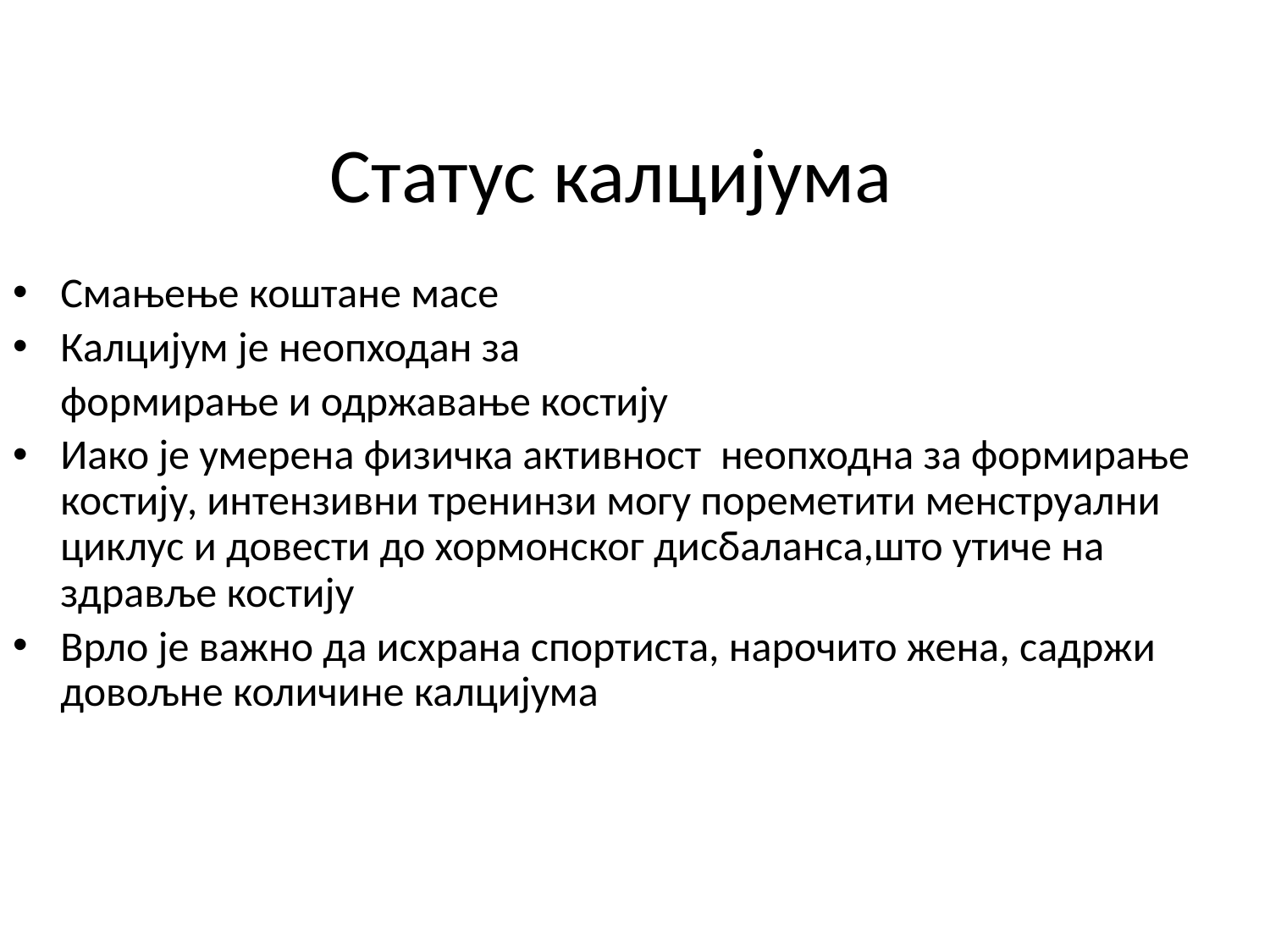

Статус калцијума
Смањење коштане масе
Калцијум је неопходан за
	формирање и одржавање костију
Иако је умерена физичка активност  неопходна за формирање костију, интензивни тренинзи могу пореметити менструални циклус и довести до хормонског дисбаланса,што утиче на здравље костију
Врло је важно да исхрана спортиста, нарочито жена, садржи довољне количине калцијума